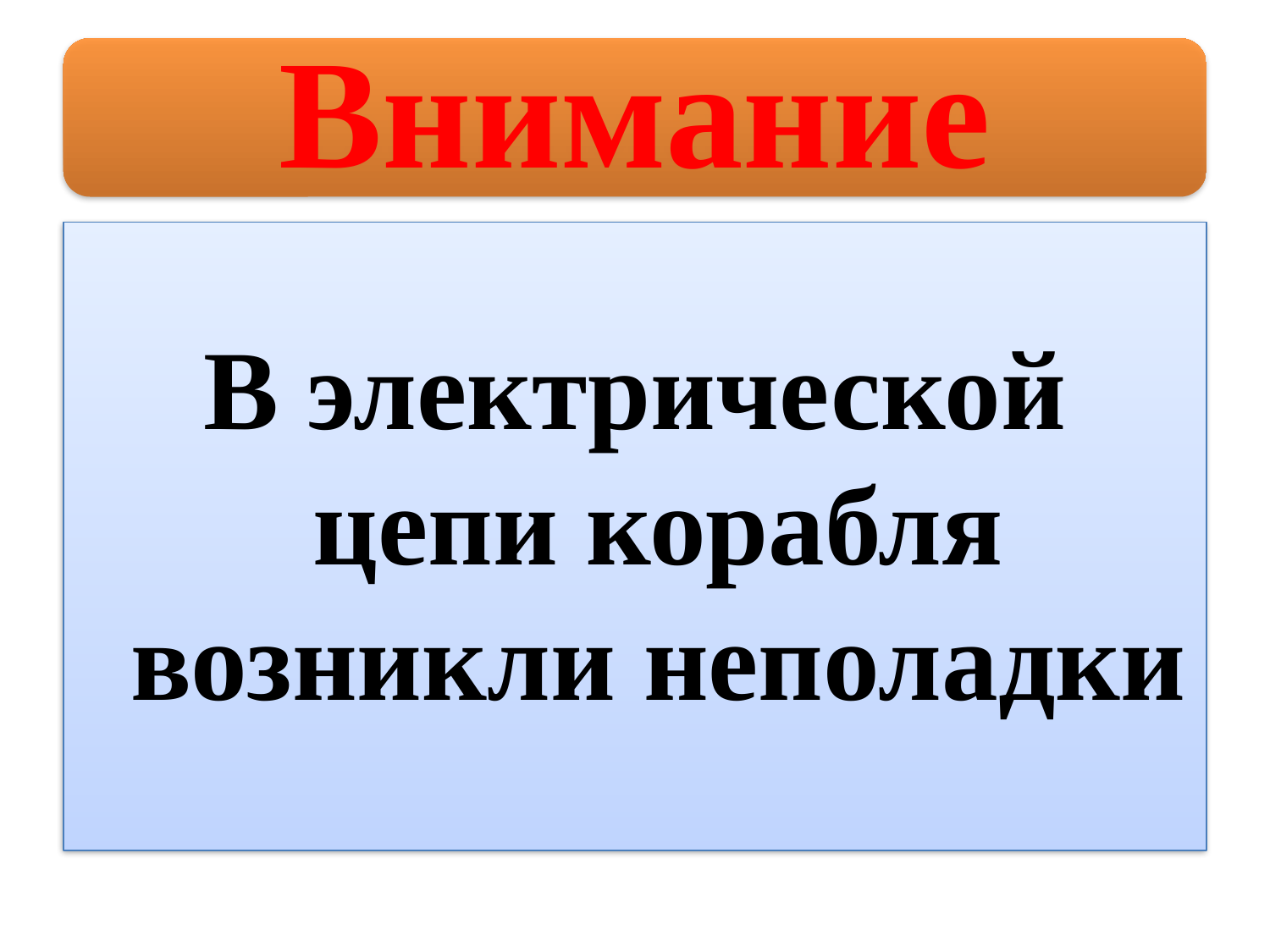

Внимание

В электрической цепи корабля возникли неполадки